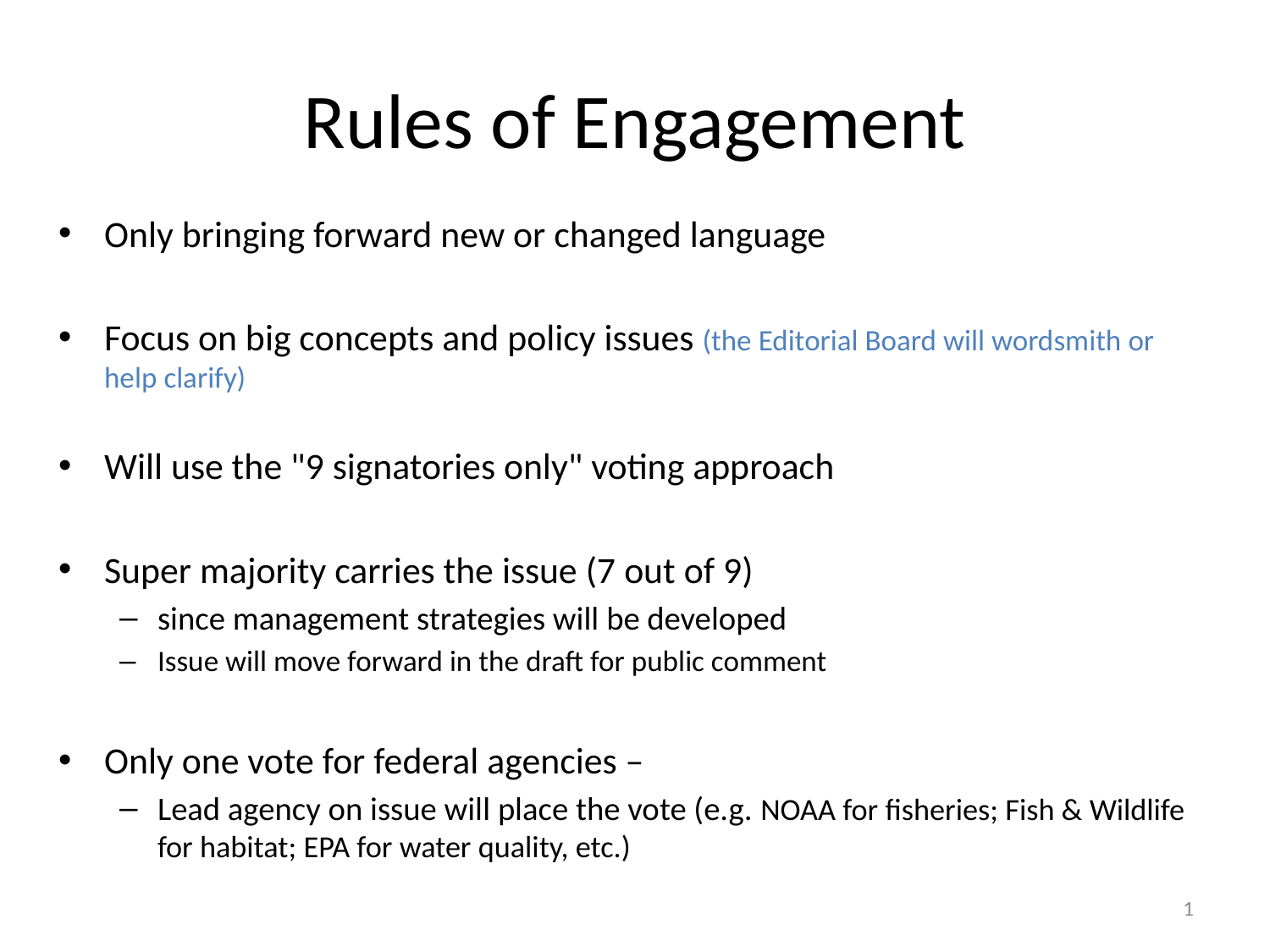

# Rules of Engagement
Only bringing forward new or changed language

Focus on big concepts and policy issues (the Editorial Board will wordsmith or help clarify)

Will use the "9 signatories only" voting approach

Super majority carries the issue (7 out of 9)
since management strategies will be developed
Issue will move forward in the draft for public comment

Only one vote for federal agencies –
Lead agency on issue will place the vote (e.g. NOAA for fisheries; Fish & Wildlife for habitat; EPA for water quality, etc.)

1